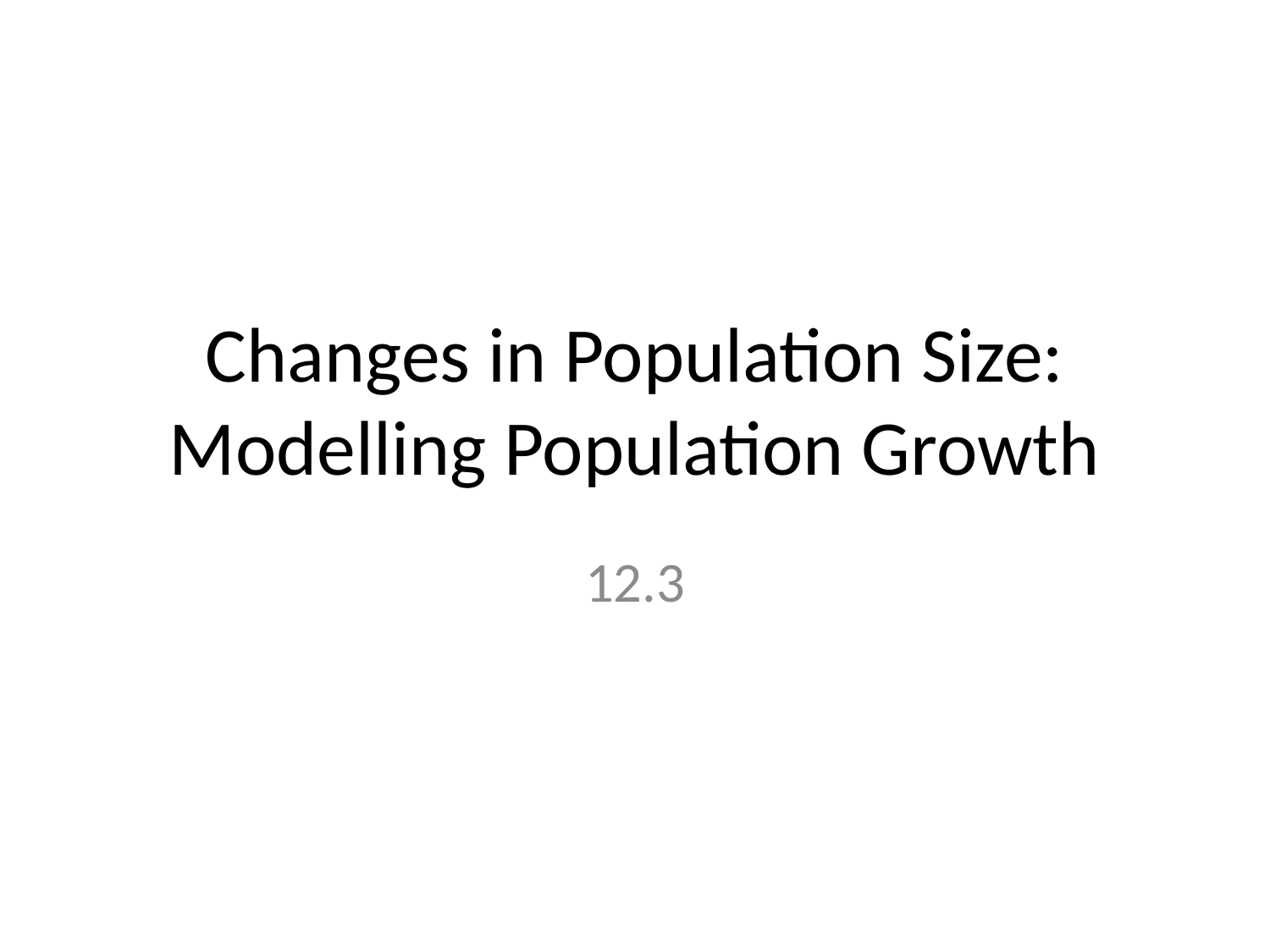

# Changes in Population Size: Modelling Population Growth
12.3